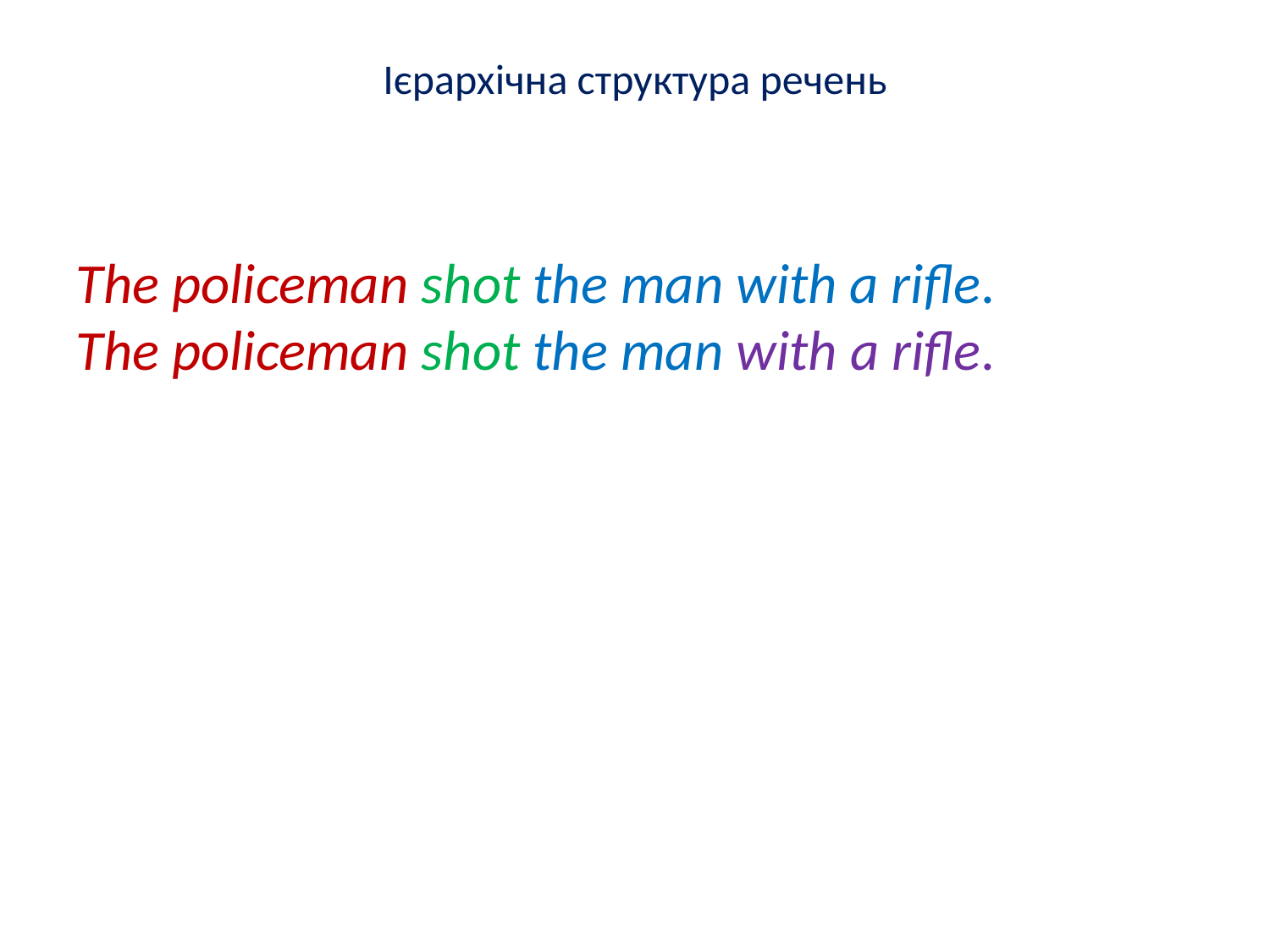

Ієрархічна структура речень

The policeman shot the man with a rifle.
The policeman shot the man with a rifle.